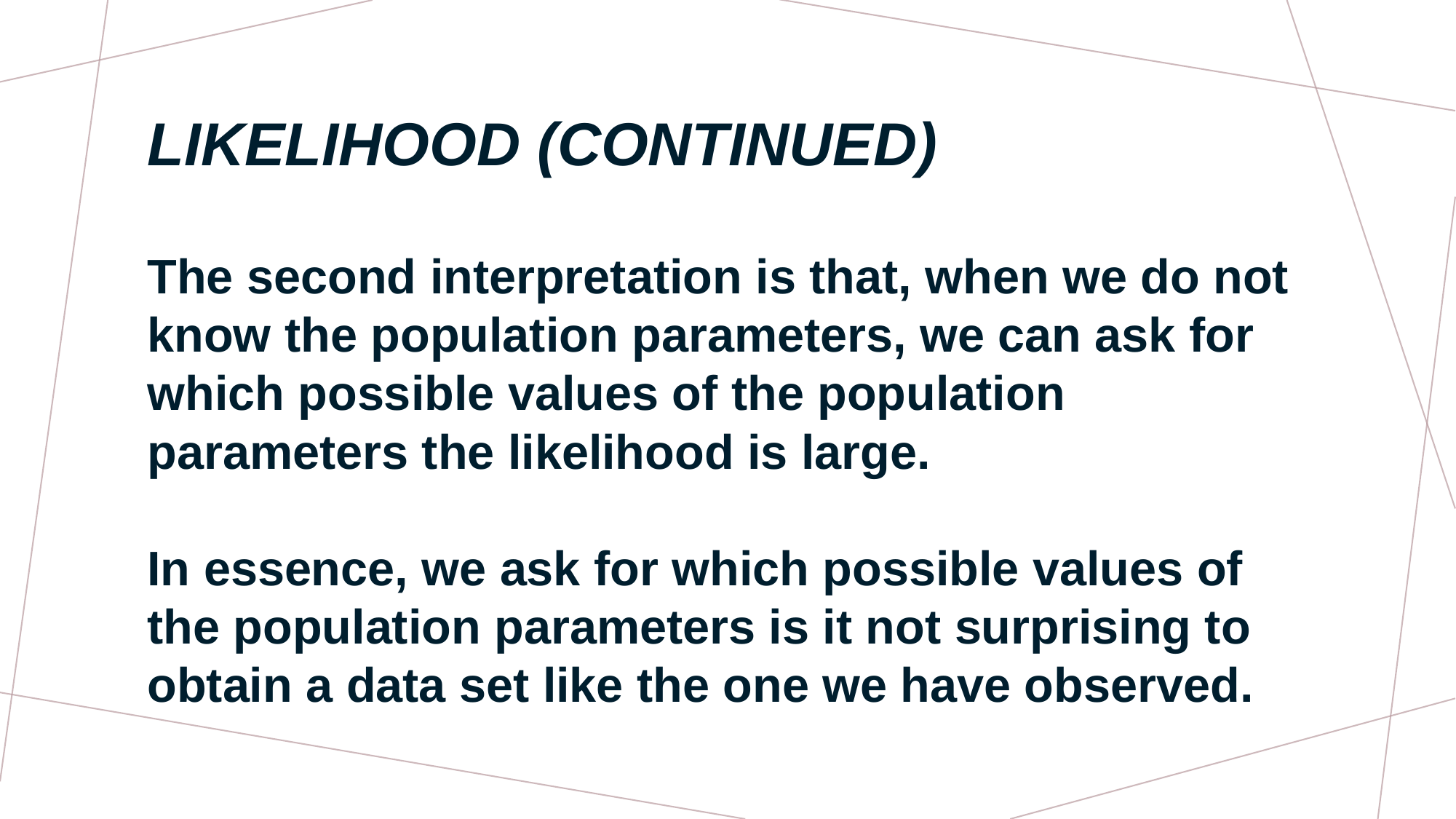

# LIKELIHOOD (CONTINUED)
The second interpretation is that, when we do not know the population parameters, we can ask for which possible values of the population parameters the likelihood is large.

In essence, we ask for which possible values of the population parameters is it not surprising to obtain a data set like the one we have observed.